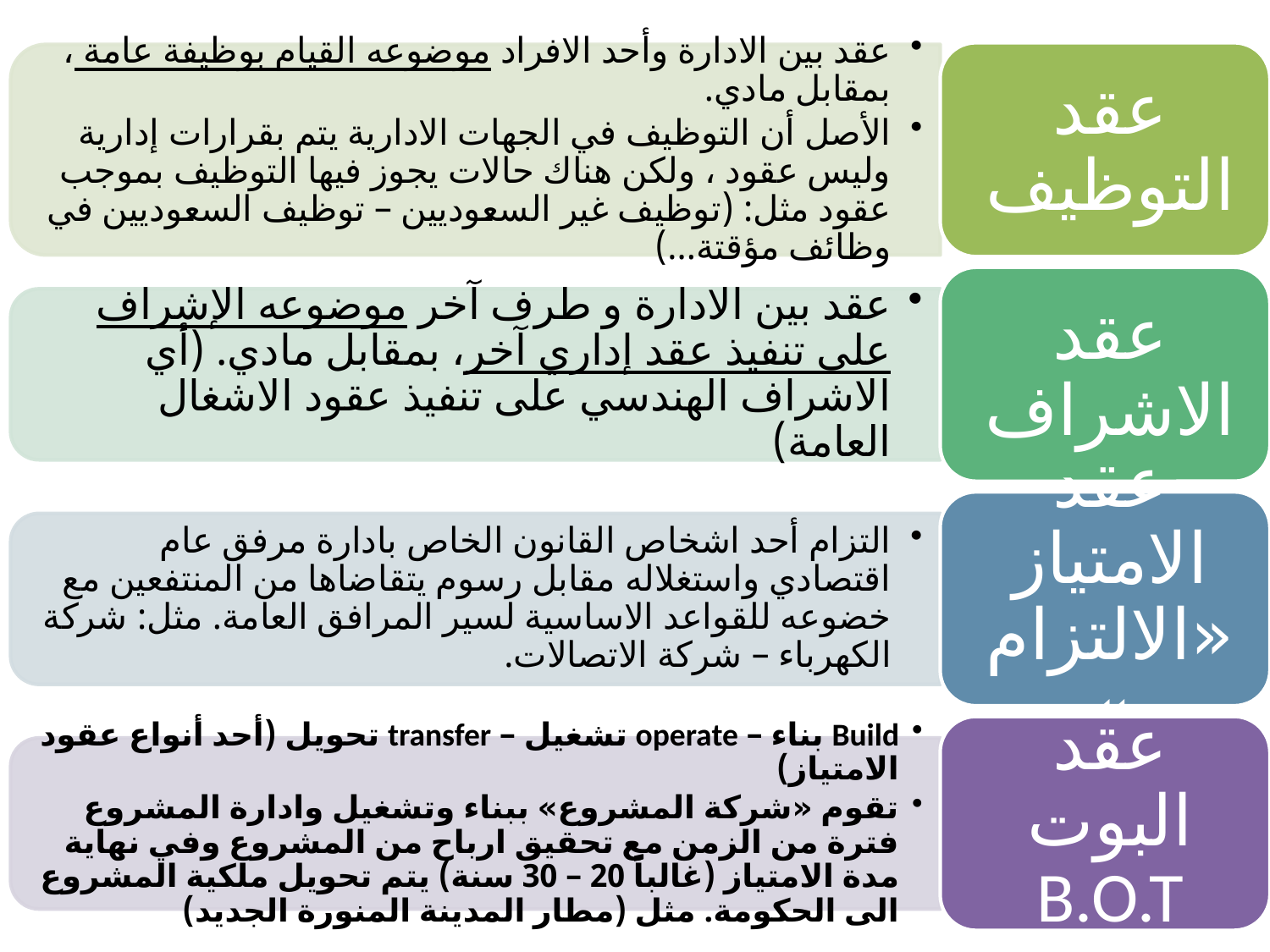

#
عقد بين الادارة وأحد الافراد موضوعه القيام بوظيفة عامة ، بمقابل مادي.
الأصل أن التوظيف في الجهات الادارية يتم بقرارات إدارية وليس عقود ، ولكن هناك حالات يجوز فيها التوظيف بموجب عقود مثل: (توظيف غير السعوديين – توظيف السعوديين في وظائف مؤقتة...)
عقد التوظيف
عقد بين الادارة و طرف آخر موضوعه الإشراف على تنفيذ عقد إداري آخر، بمقابل مادي. (أي الاشراف الهندسي على تنفيذ عقود الاشغال العامة)
عقد الاشراف
التزام أحد اشخاص القانون الخاص بادارة مرفق عام اقتصادي واستغلاله مقابل رسوم يتقاضاها من المنتفعين مع خضوعه للقواعد الاساسية لسير المرافق العامة. مثل: شركة الكهرباء – شركة الاتصالات.
عقد الامتياز «الالتزام»
Build بناء – operate تشغيل – transfer تحويل (أحد أنواع عقود الامتياز)
تقوم «شركة المشروع» ببناء وتشغيل وادارة المشروع فترة من الزمن مع تحقيق ارباح من المشروع وفي نهاية مدة الامتياز (غالباً 20 – 30 سنة) يتم تحويل ملكية المشروع الى الحكومة. مثل (مطار المدينة المنورة الجديد)
عقد البوت B.O.T
6